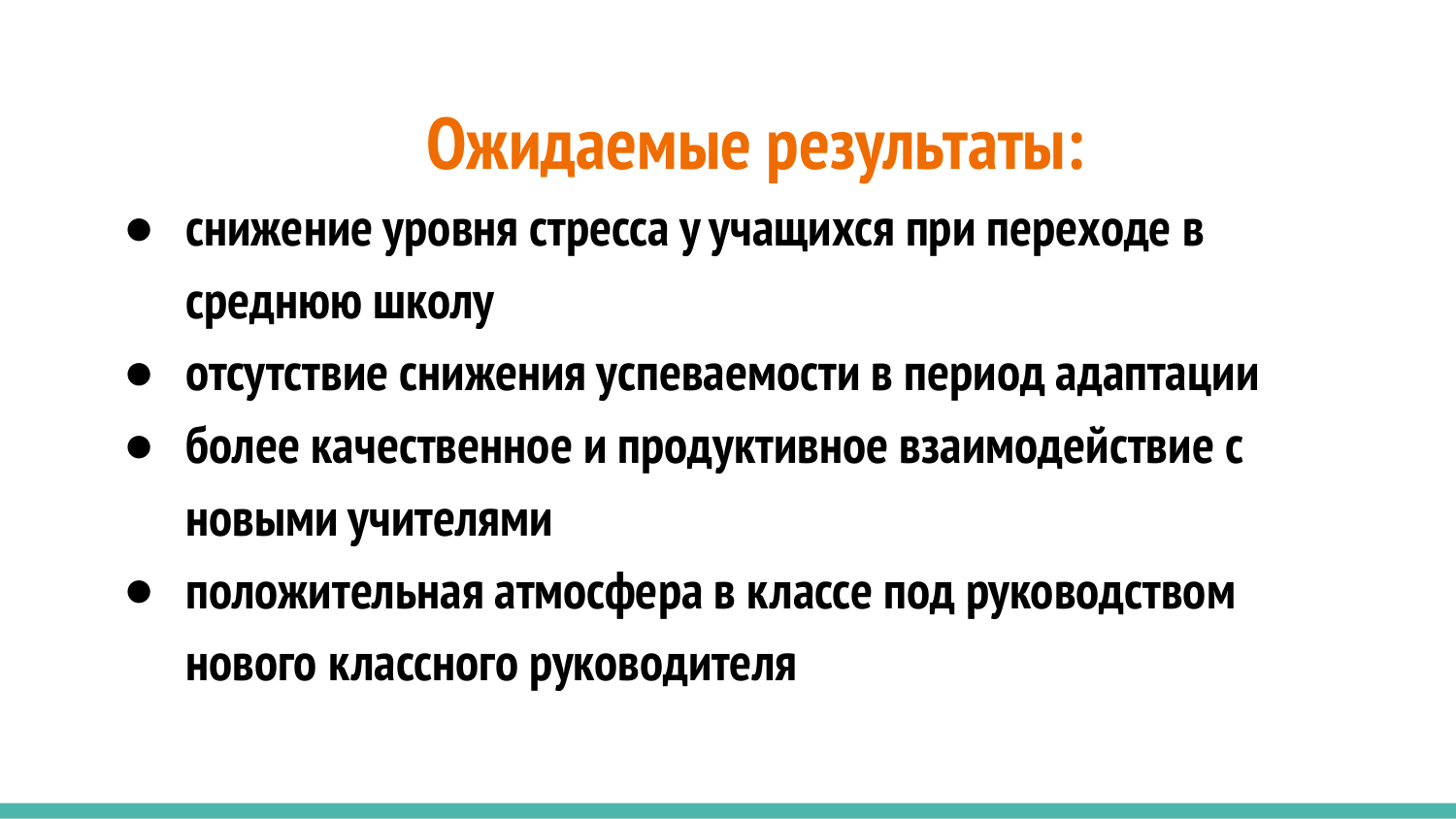

# Ожидаемые результаты:
снижение уровня стресса у учащихся при переходе в среднюю школу
отсутствие снижения успеваемости в период адаптации
более качественное и продуктивное взаимодействие с новыми учителями
положительная атмосфера в классе под руководством нового классного руководителя